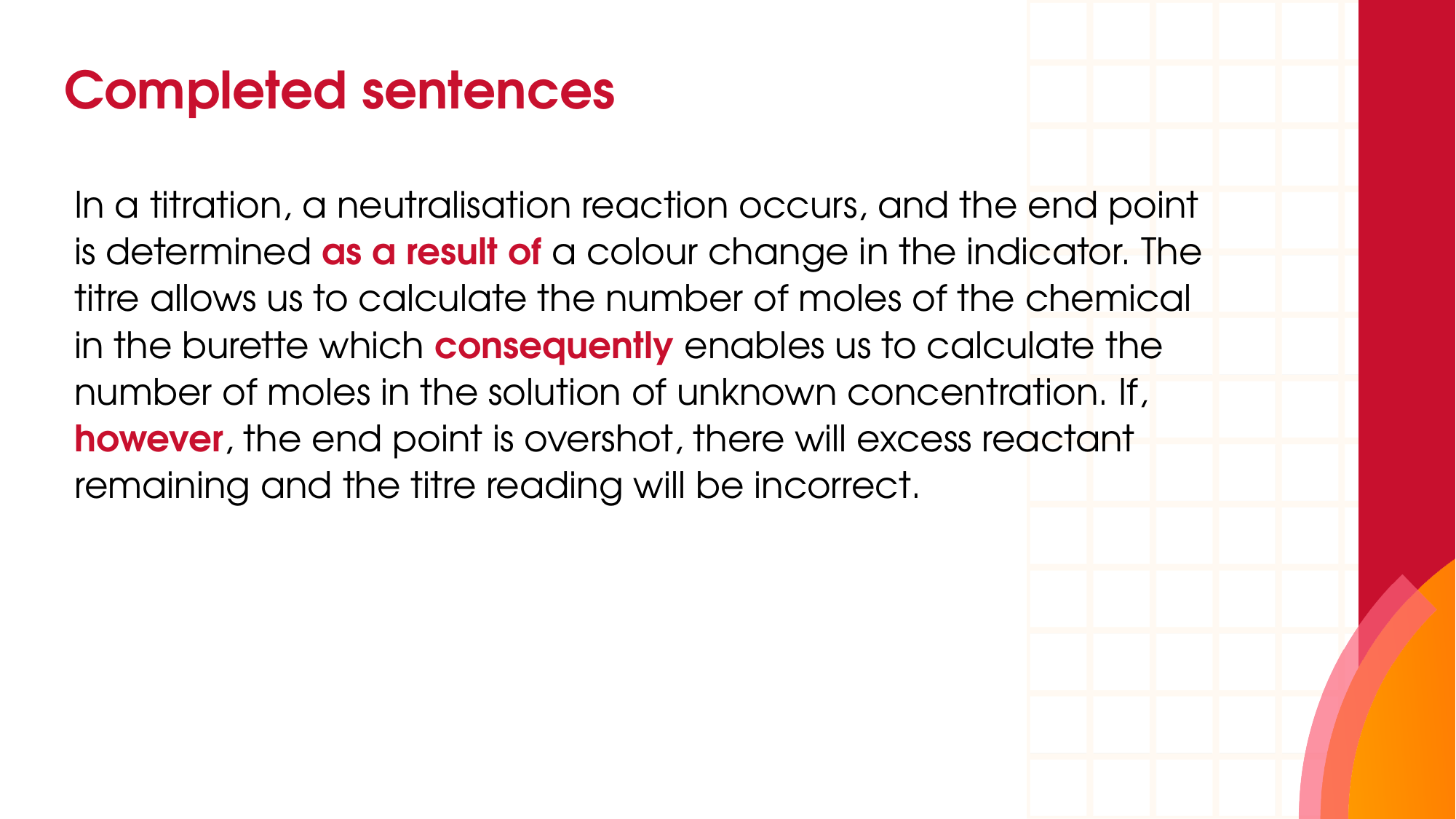

# Completed sentences
In a titration, a neutralisation reaction occurs, and the end point is determined as a result of a colour change in the indicator. The titre allows us to calculate the number of moles of the chemical in the burette which consequently enables us to calculate the number of moles in the solution of unknown concentration. If, however, the end point is overshot, there will excess reactant remaining and the titre reading will be incorrect.